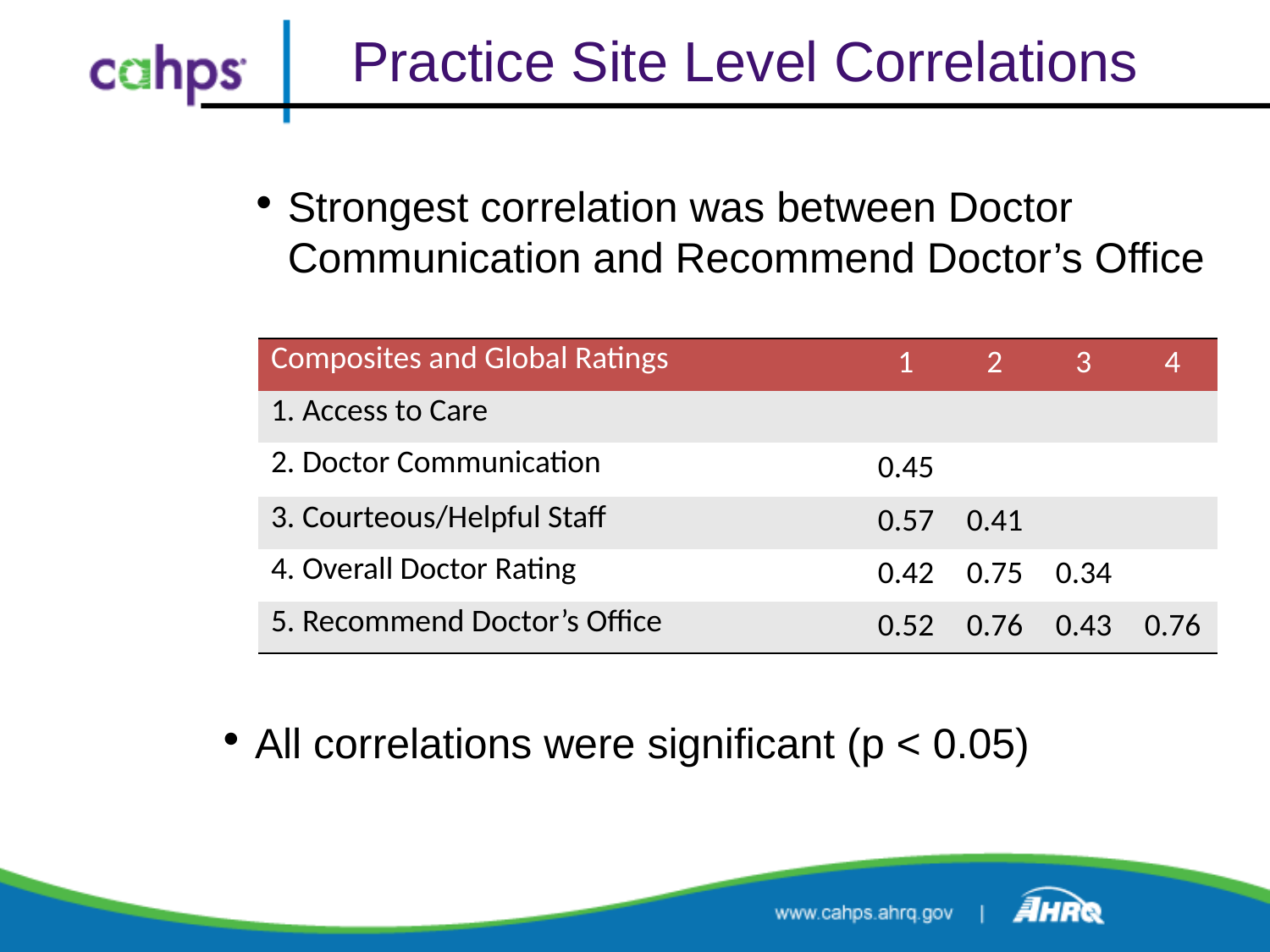

# Practice Site Level Correlations

Strongest correlation was between Doctor Communication and Recommend Doctor’s Office
| Composites and Global Ratings | 1 | 2 | 3 | 4 |
| --- | --- | --- | --- | --- |
| 1. Access to Care |  |  |  |  |
| 2. Doctor Communication | 0.45 |  |  |  |
| 3. Courteous/Helpful Staff | 0.57 | 0.41 |  |  |
| 4. Overall Doctor Rating | 0.42 | 0.75 | 0.34 |  |
| 5. Recommend Doctor’s Office | 0.52 | 0.76 | 0.43 | 0.76 |
All correlations were significant (p < 0.05)